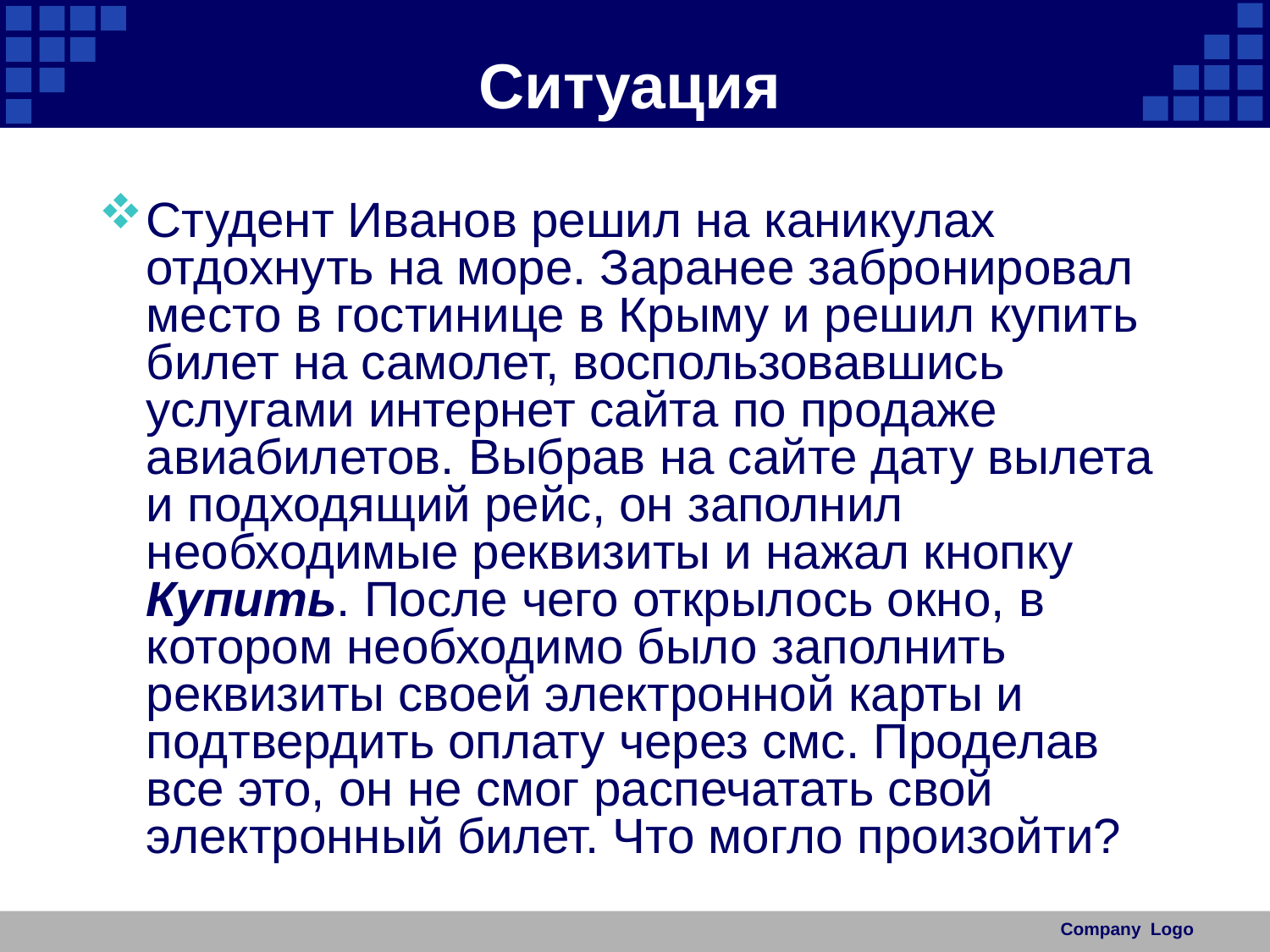

# Ситуация
Студент Иванов решил на каникулах отдохнуть на море. Заранее забронировал место в гостинице в Крыму и решил купить билет на самолет, воспользовавшись услугами интернет сайта по продаже авиабилетов. Выбрав на сайте дату вылета и подходящий рейс, он заполнил необходимые реквизиты и нажал кнопку Купить. После чего открылось окно, в котором необходимо было заполнить реквизиты своей электронной карты и подтвердить оплату через смс. Проделав все это, он не смог распечатать свой электронный билет. Что могло произойти?

Company  Logo